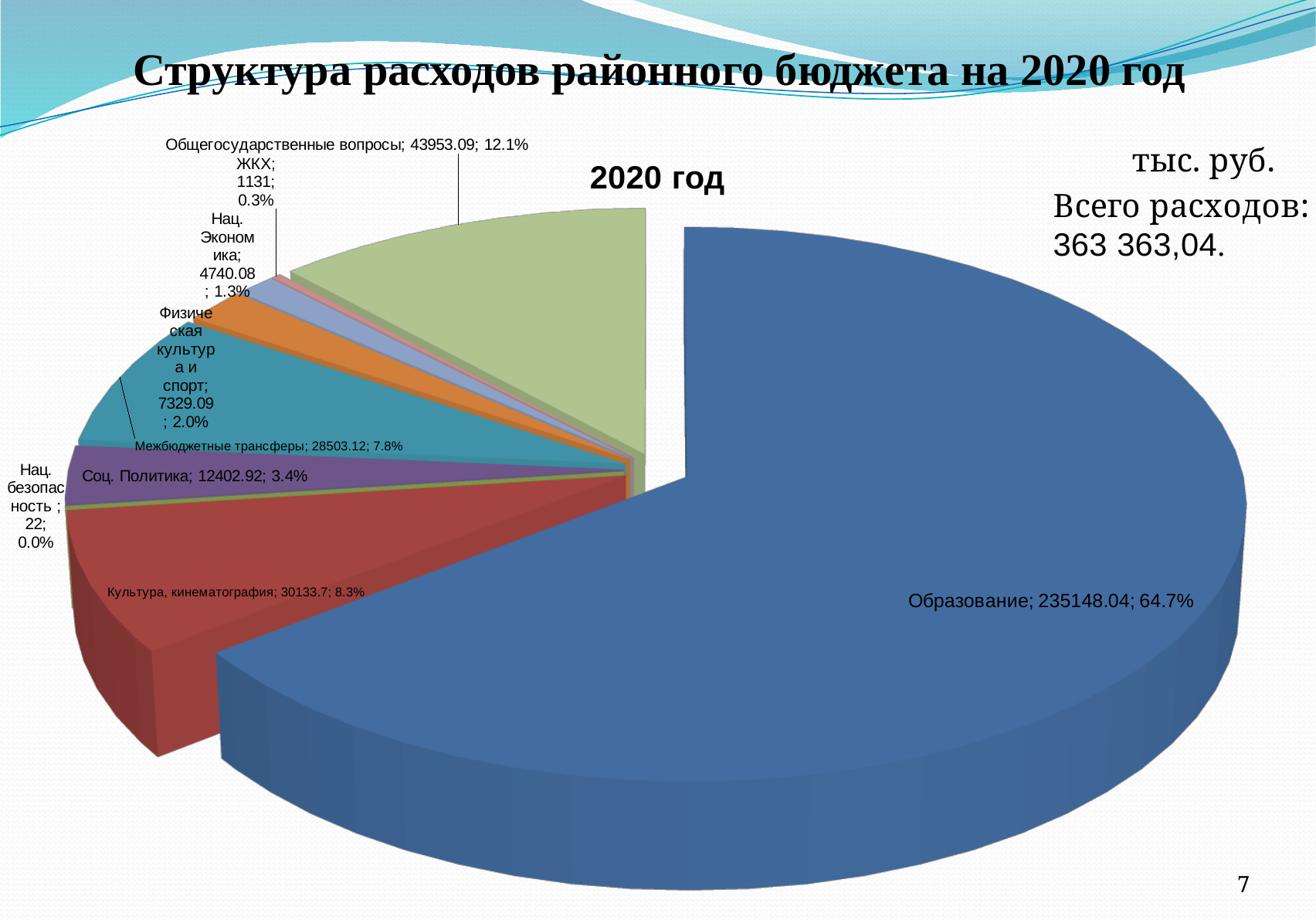

Структура расходов районного бюджета на 2020 год

[unsupported chart]

7